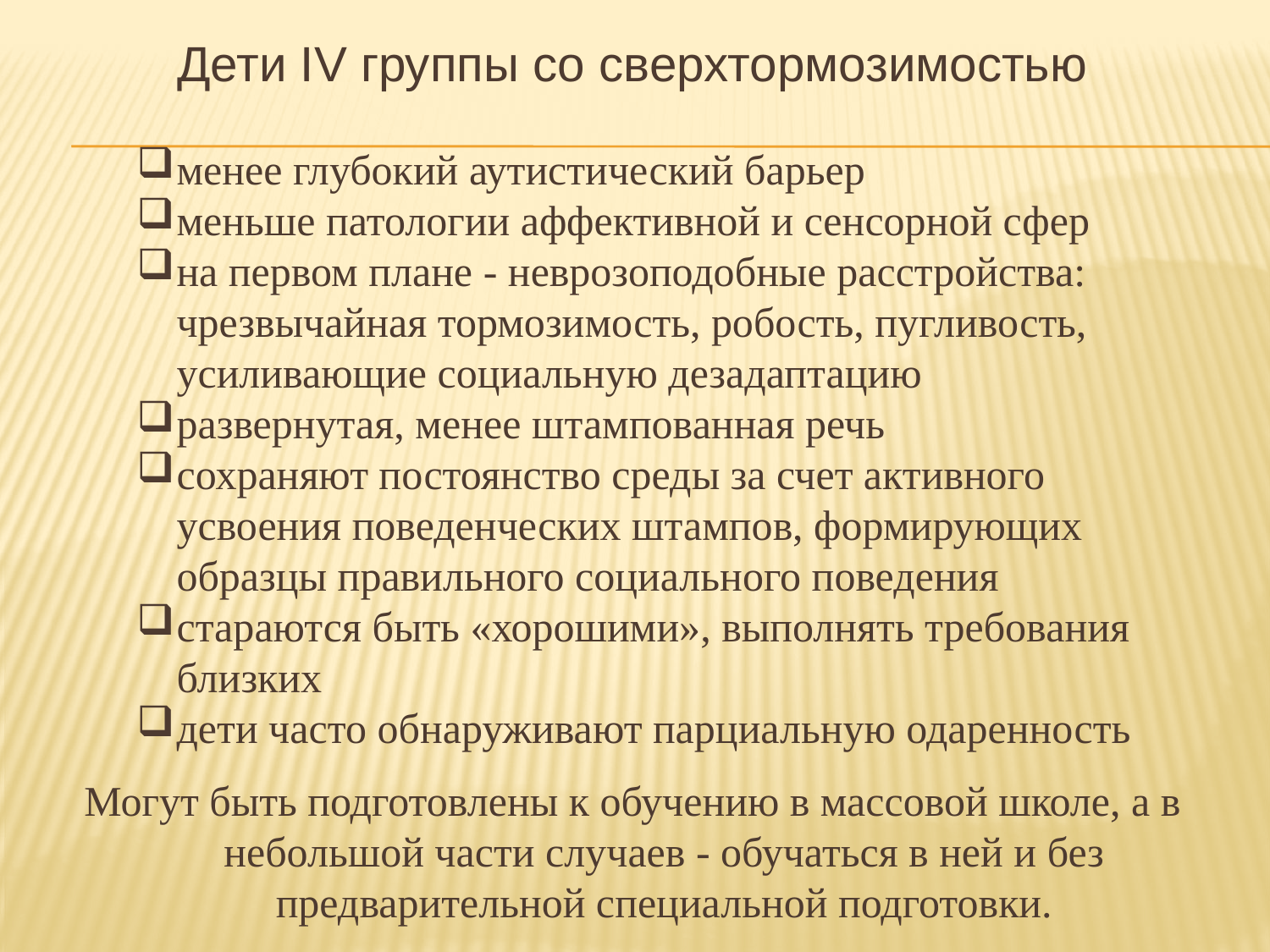

Дети IV группы со сверхтормозимостью

менее глубокий аутистический барьер
меньше патологии аффективной и сенсорной сфер
на первом плане - неврозоподобные расстройства: чрезвычайная тормозимость, робость, пугливость, усиливающие социальную дезадаптацию
развернутая, менее штампованная речь
сохраняют постоянство среды за счет активного усвоения поведенческих штампов, формирующих образцы правильного социального поведения
стараются быть «хорошими», выполнять требования близких
дети часто обнаруживают парциальную одаренность

Могут быть подготовлены к обучению в массовой школе, а в небольшой части случаев - обучаться в ней и без предварительной специальной подготовки.